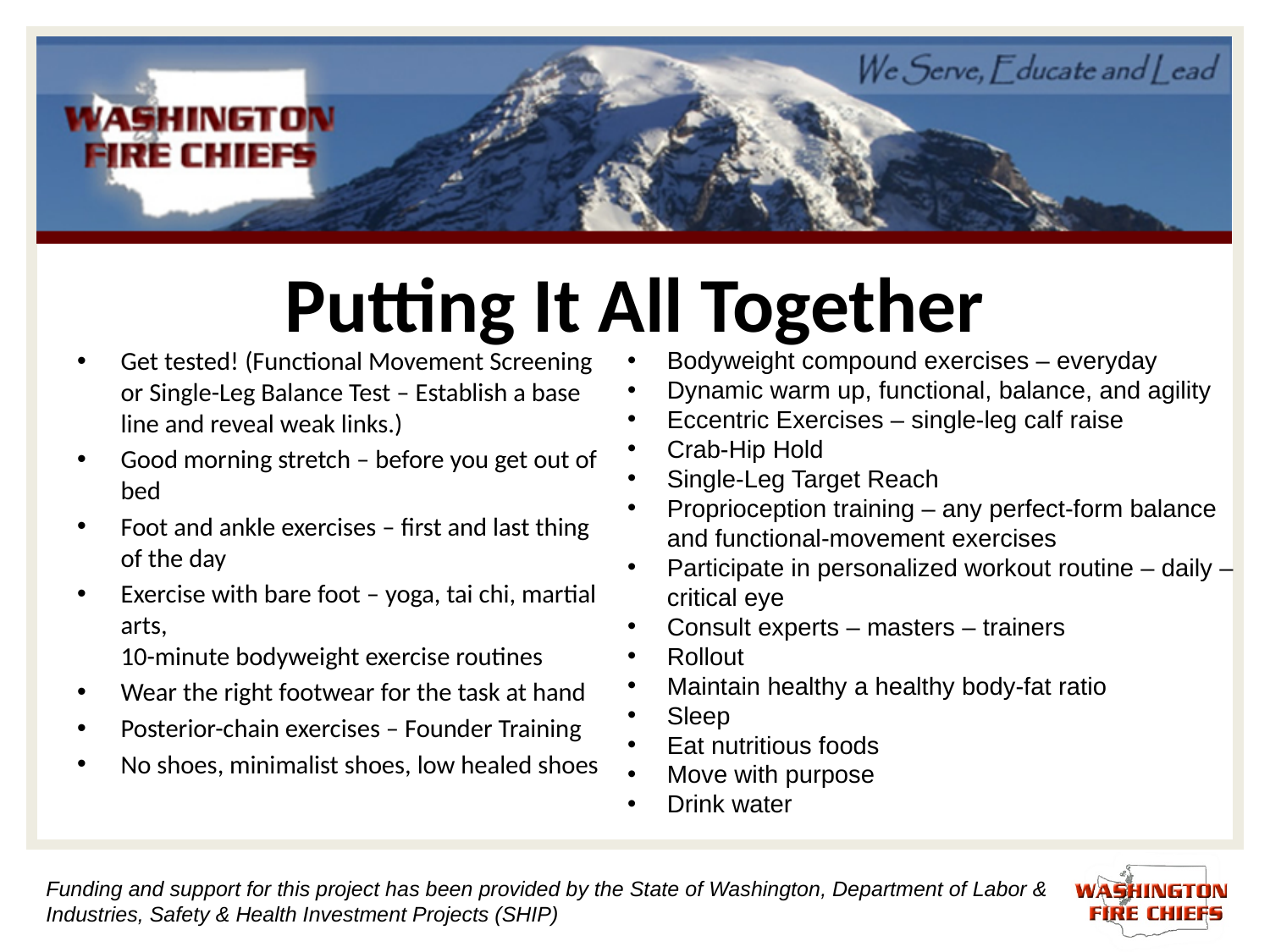

# Putting It All Together
Get tested! (Functional Movement Screening or Single-Leg Balance Test – Establish a base  line and reveal weak links.)
Good morning stretch – before you get out of bed
Foot and ankle exercises – first and last thing of the day
Exercise with bare foot – yoga, tai chi, martial arts,
10-minute bodyweight exercise routines
Wear the right footwear for the task at hand
Posterior-chain exercises – Founder Training
No shoes, minimalist shoes, low healed shoes
Bodyweight compound exercises – everyday
Dynamic warm up, functional, balance, and agility
Eccentric Exercises – single-leg calf raise
Crab-Hip Hold
Single-Leg Target Reach
Proprioception training – any perfect-form balance and functional-movement exercises
Participate in personalized workout routine – daily – critical eye
Consult experts – masters – trainers
Rollout
Maintain healthy a healthy body-fat ratio
Sleep
Eat nutritious foods
Move with purpose
Drink water